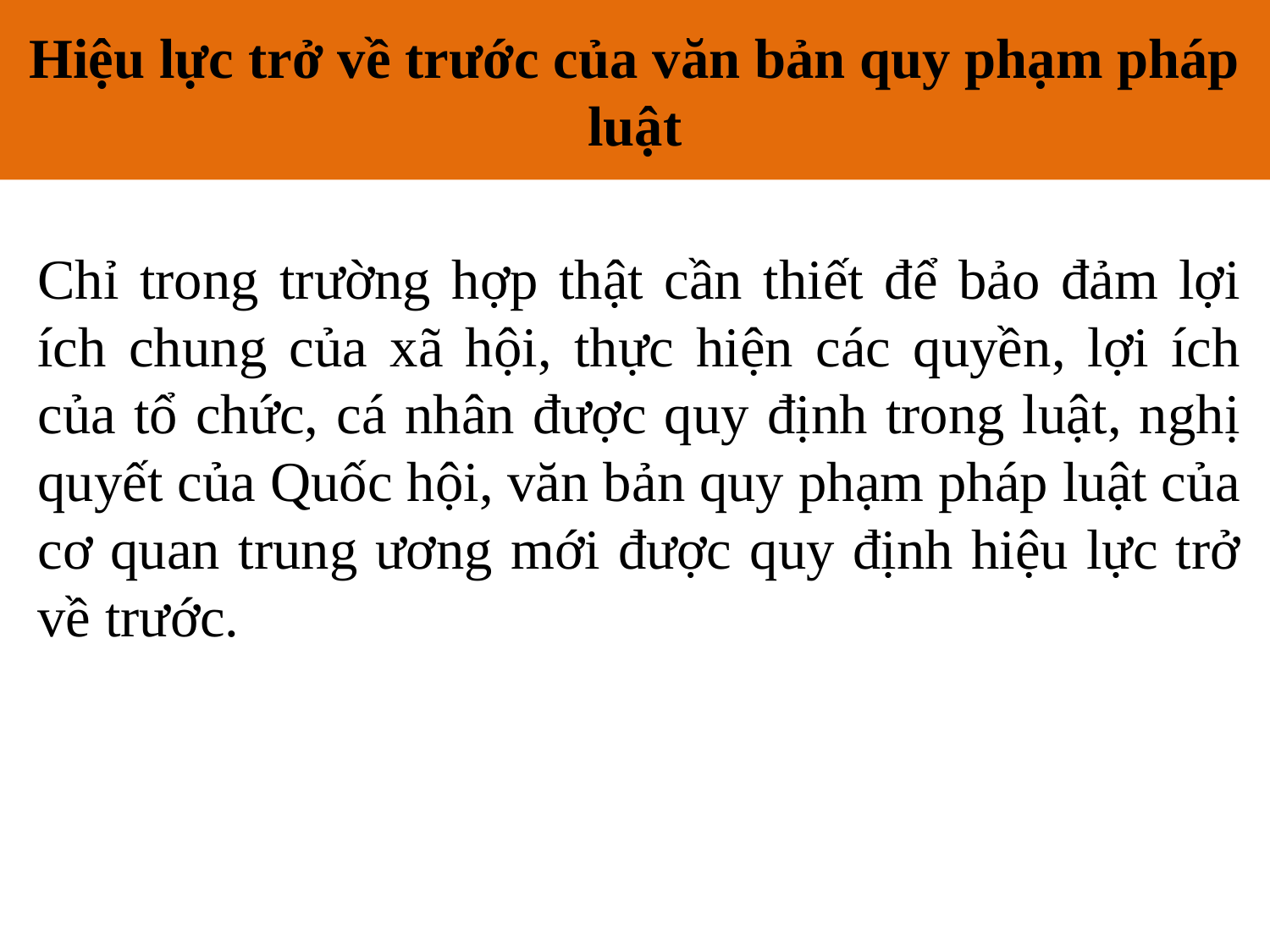

Hiệu lực trở về trước của văn bản quy phạm pháp luật
# III. Hiệu lực và nguyên tắc áp dụng văn bản quản lý nhà nước
Chỉ trong trường hợp thật cần thiết để bảo đảm lợi ích chung của xã hội, thực hiện các quyền, lợi ích của tổ chức, cá nhân được quy định trong luật, nghị quyết của Quốc hội, văn bản quy phạm pháp luật của cơ quan trung ương mới được quy định hiệu lực trở về trước.